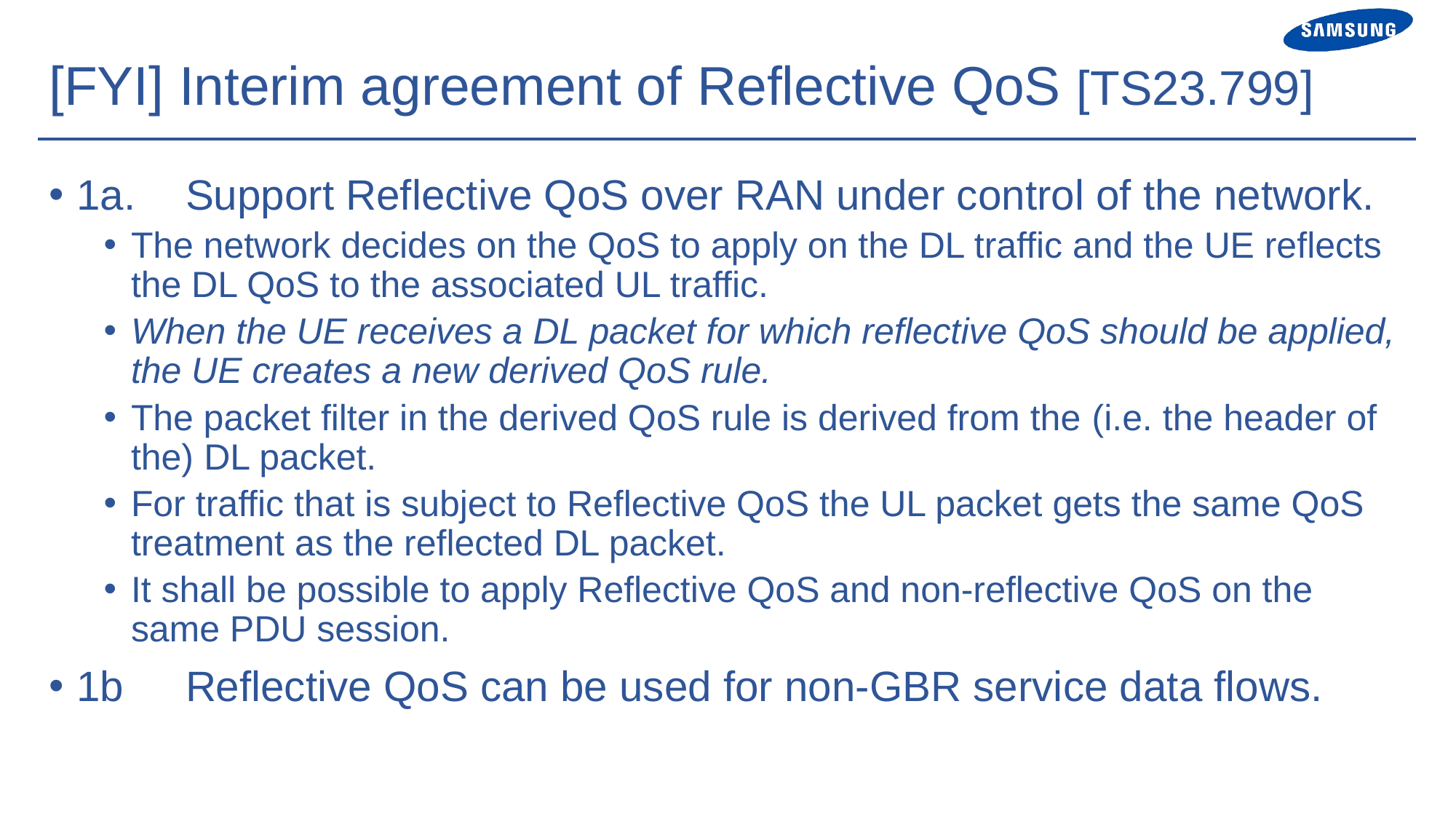

# [FYI] Interim agreement of Reflective QoS [TS23.799]
1a.	Support Reflective QoS over RAN under control of the network.
The network decides on the QoS to apply on the DL traffic and the UE reflects the DL QoS to the associated UL traffic.
When the UE receives a DL packet for which reflective QoS should be applied, the UE creates a new derived QoS rule.
The packet filter in the derived QoS rule is derived from the (i.e. the header of the) DL packet.
For traffic that is subject to Reflective QoS the UL packet gets the same QoS treatment as the reflected DL packet.
It shall be possible to apply Reflective QoS and non-reflective QoS on the same PDU session.
1b	Reflective QoS can be used for non-GBR service data flows.